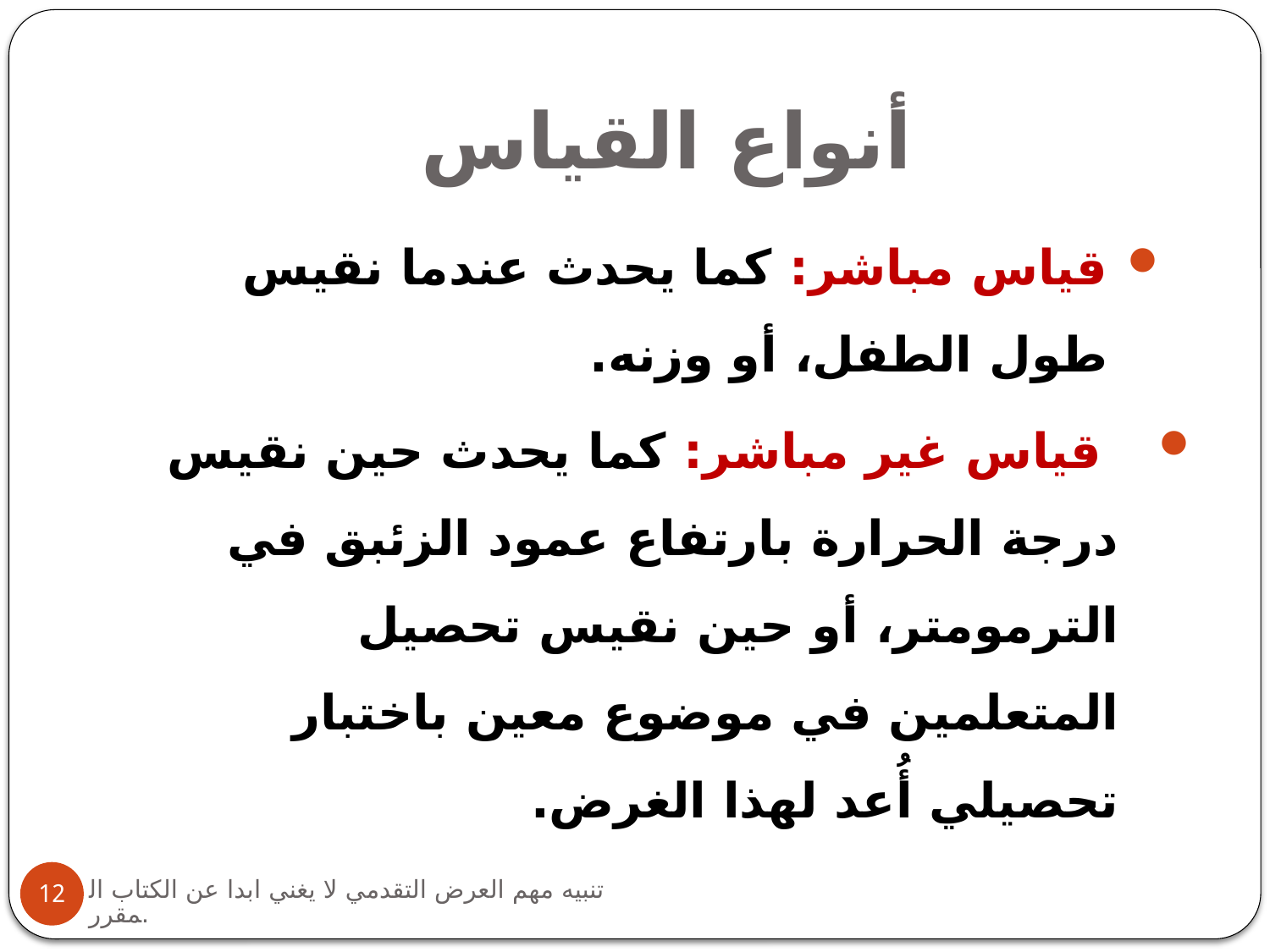

# أنواع القياس
قياس مباشر: كما يحدث عندما نقيس طول الطفل، أو وزنه.
 قياس غير مباشر: كما يحدث حين نقيس درجة الحرارة بارتفاع عمود الزئبق في الترمومتر، أو حين نقيس تحصيل المتعلمين في موضوع معين باختبار تحصيلي أُعد لهذا الغرض.

تنبيه مهم العرض التقدمي لا يغني ابدا عن الكتاب المقرر.
12